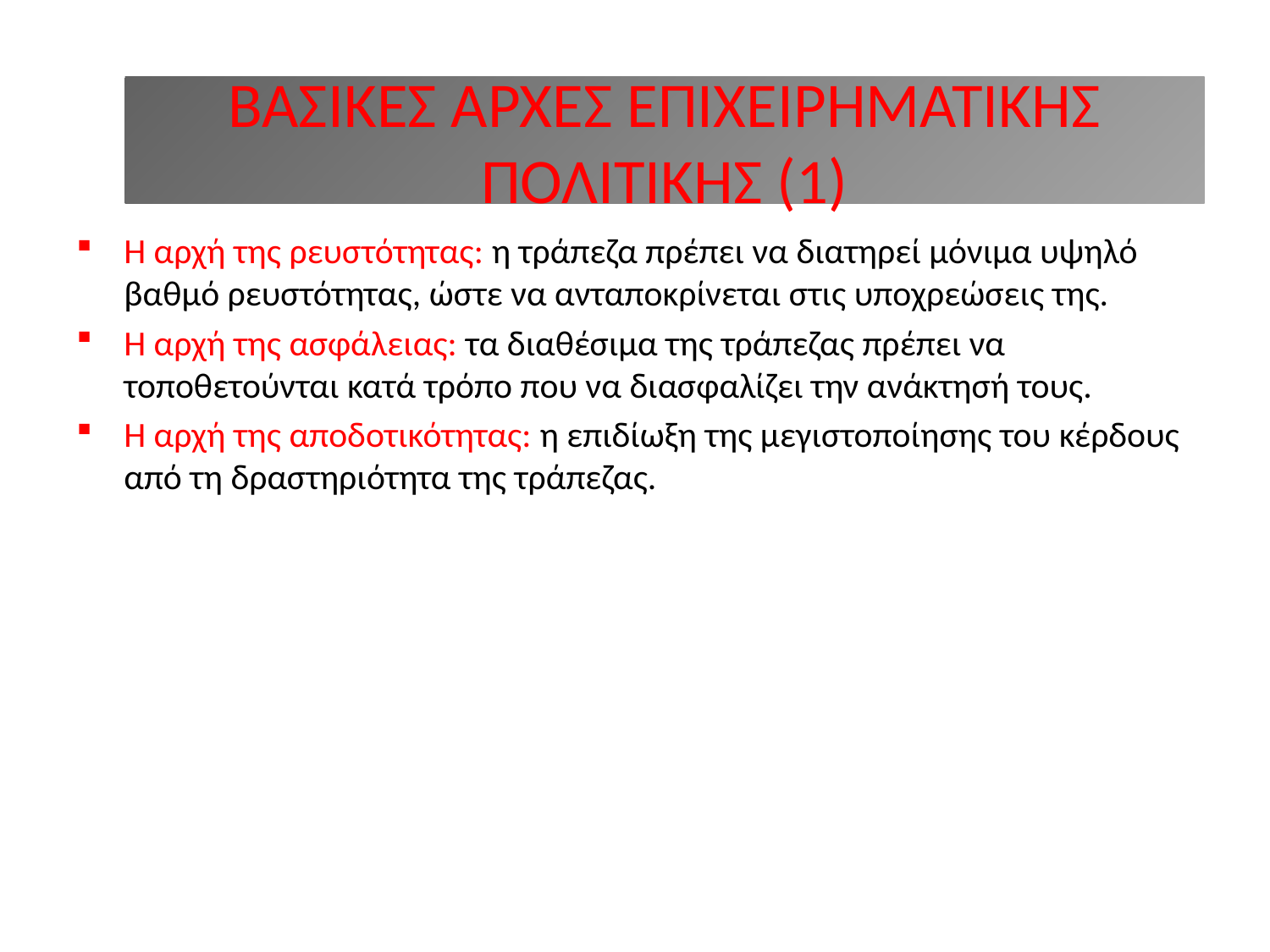

# ΒΑΣΙΚΕΣ ΑΡΧΕΣ ΕΠΙΧΕΙΡΗΜΑΤΙΚΗΣ ΠΟΛΙΤΙΚΗΣ (1)
Η αρχή της ρευστότητας: η τράπεζα πρέπει να διατηρεί μόνιμα υψηλό βαθμό ρευστότητας, ώστε να ανταποκρίνεται στις υποχρεώσεις της.
Η αρχή της ασφάλειας: τα διαθέσιμα της τράπεζας πρέπει να τοποθετούνται κατά τρόπο που να διασφαλίζει την ανάκτησή τους.
Η αρχή της αποδοτικότητας: η επιδίωξη της μεγιστοποίησης του κέρδους από τη δραστηριότητα της τράπεζας.